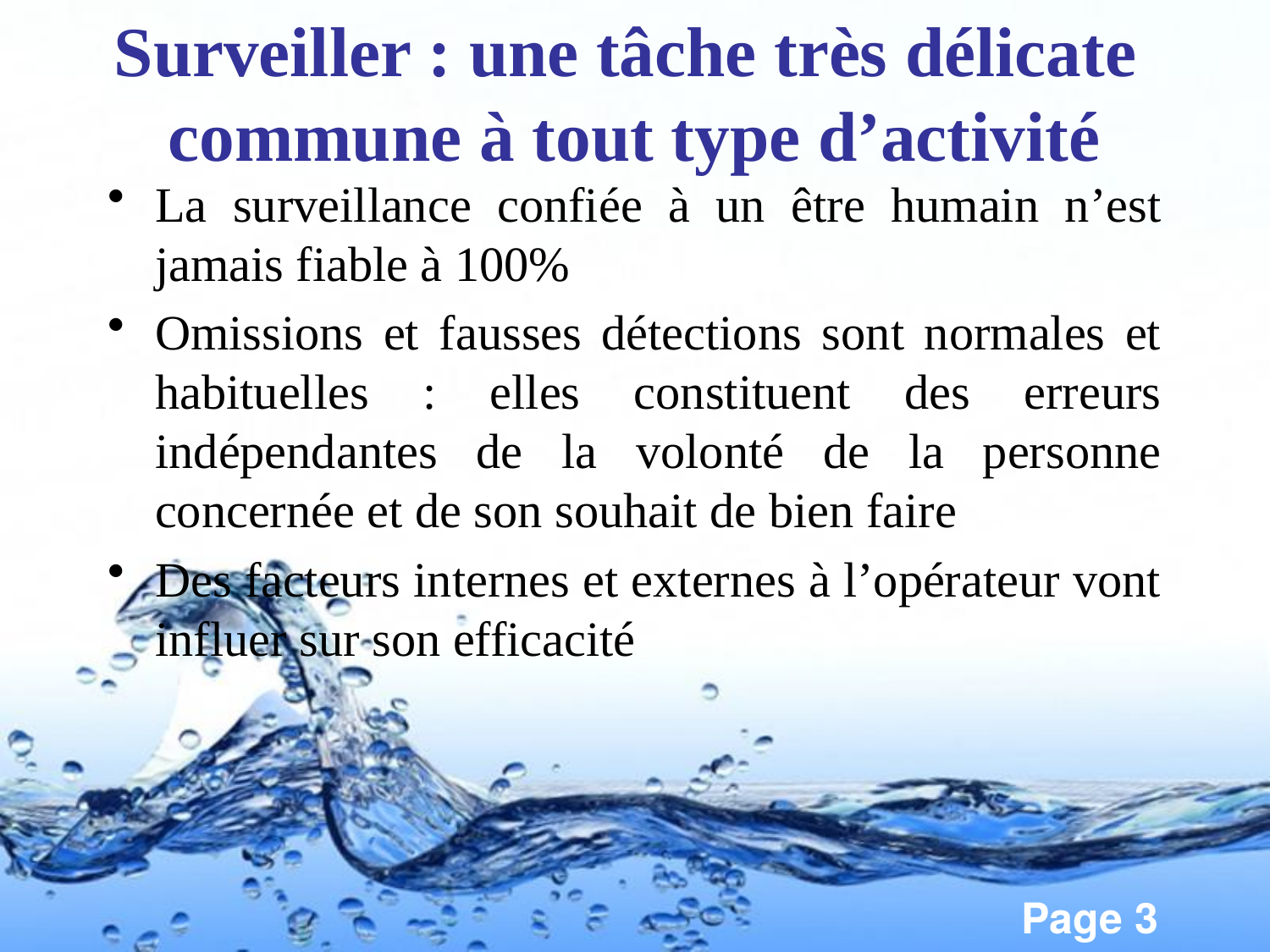

# Surveiller : une tâche très délicate commune à tout type d’activité
La surveillance confiée à un être humain n’est jamais fiable à 100%
Omissions et fausses détections sont normales et habituelles : elles constituent des erreurs indépendantes de la volonté de la personne concernée et de son souhait de bien faire
Des facteurs internes et externes à l’opérateur vont influer sur son efficacité